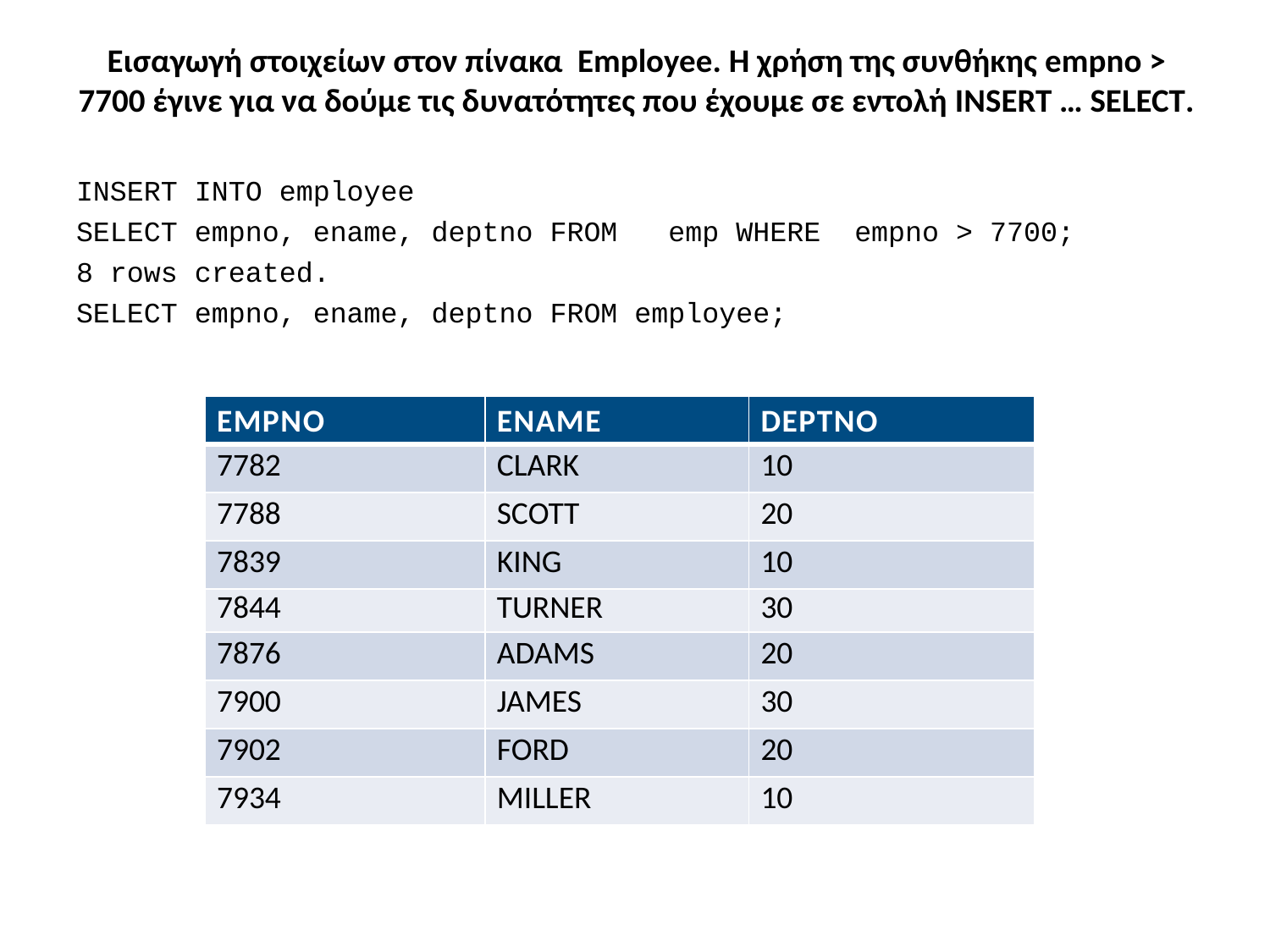

# Εισαγωγή στοιχείων στον πίνακα  Employee. Η χρήση της συνθήκης empno > 7700 έγινε για να δούμε τις δυνατότητες που έχουμε σε εντολή INSERT … SELECT.
INSERT INTO employee
SELECT empno, ename, deptno FROM   emp WHERE  empno > 7700;
8 rows created.
SELECT empno, ename, deptno FROM employee;

| EMPNO | ENAME | DEPTNO |
| --- | --- | --- |
| 7782 | CLARK | 10 |
| 7788 | SCOTT | 20 |
| 7839 | KING | 10 |
| 7844 | TURNER | 30 |
| 7876 | ADAMS | 20 |
| 7900 | JAMES | 30 |
| 7902 | FORD | 20 |
| 7934 | MILLER | 10 |